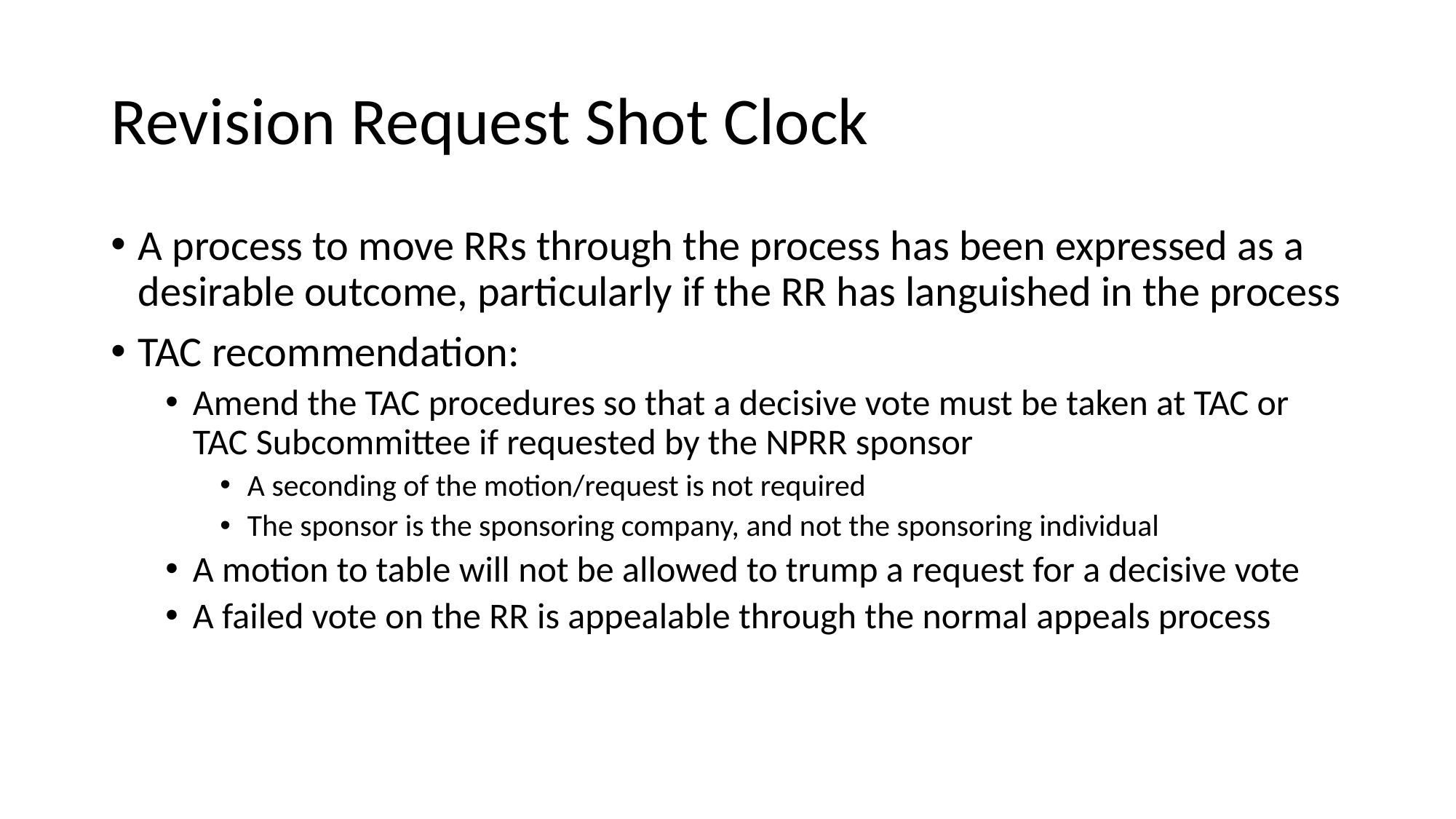

# Revision Request Shot Clock
A process to move RRs through the process has been expressed as a desirable outcome, particularly if the RR has languished in the process
TAC recommendation:
Amend the TAC procedures so that a decisive vote must be taken at TAC or TAC Subcommittee if requested by the NPRR sponsor
A seconding of the motion/request is not required
The sponsor is the sponsoring company, and not the sponsoring individual
A motion to table will not be allowed to trump a request for a decisive vote
A failed vote on the RR is appealable through the normal appeals process